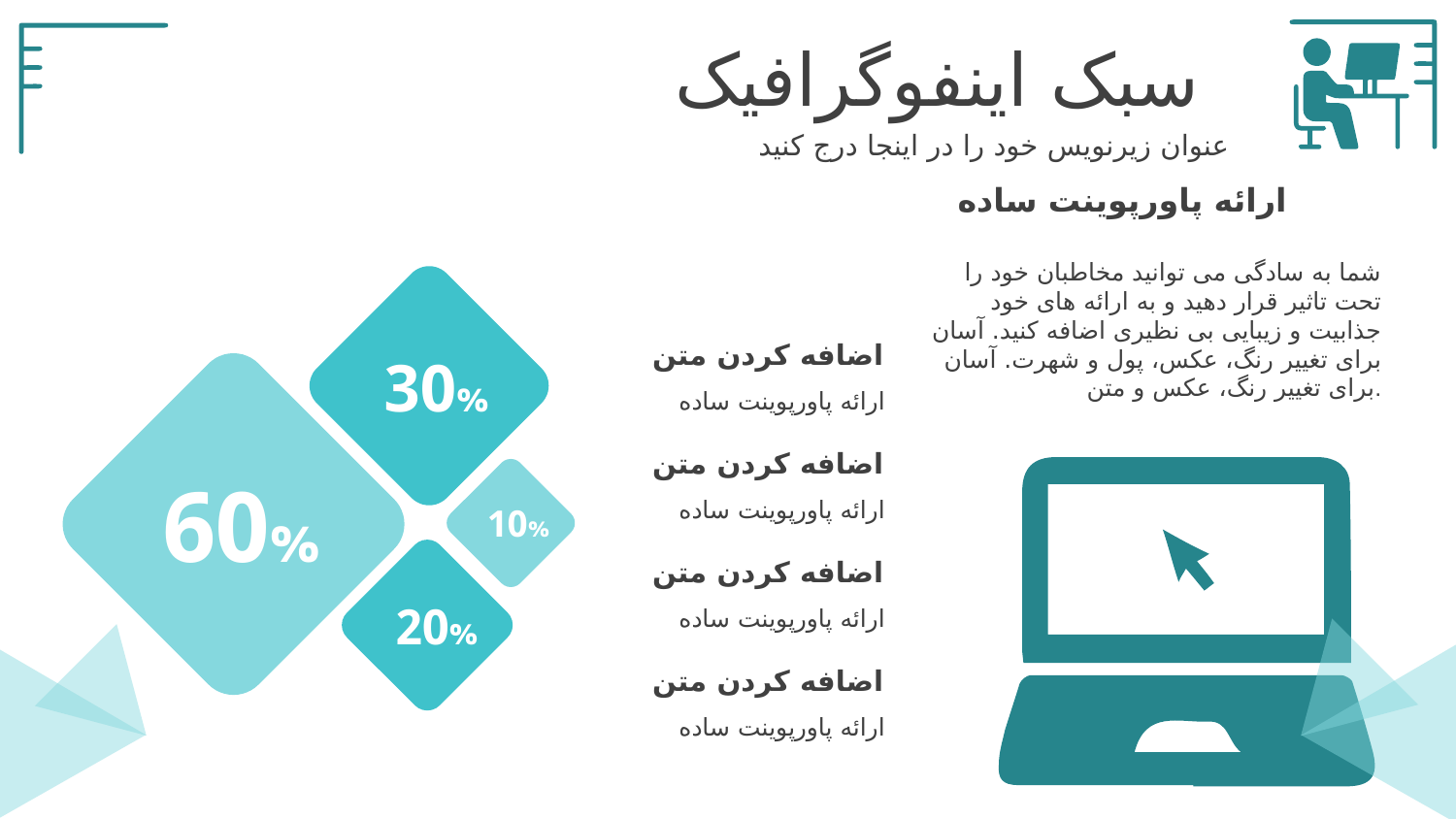

سبک اینفوگرافیک
عنوان زیرنویس خود را در اینجا درج کنید
ارائه پاورپوینت ساده
شما به سادگی می توانید مخاطبان خود را تحت تاثیر قرار دهید و به ارائه های خود جذابیت و زیبایی بی نظیری اضافه کنید. آسان برای تغییر رنگ، عکس، پول و شهرت. آسان برای تغییر رنگ، عکس و متن.

اضافه کردن متن
ارائه پاورپوینت ساده
30%
اضافه کردن متن
ارائه پاورپوینت ساده

60%
10%
اضافه کردن متن
ارائه پاورپوینت ساده
20%

اضافه کردن متن
ارائه پاورپوینت ساده